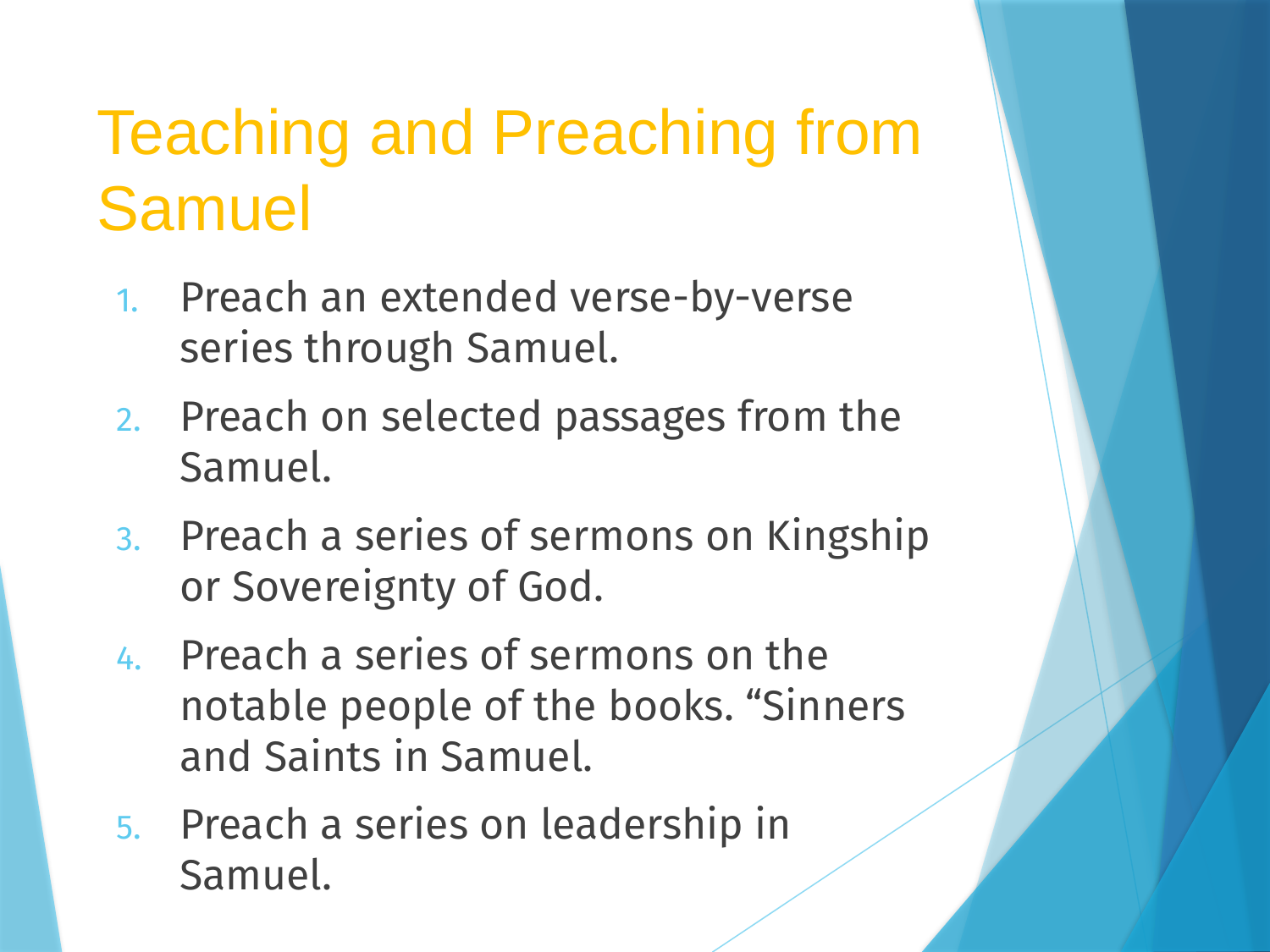

# Teaching and Preaching from Samuel
Preach an extended verse-by-verse series through Samuel.
Preach on selected passages from the Samuel.
Preach a series of sermons on Kingship or Sovereignty of God.
Preach a series of sermons on the notable people of the books. “Sinners and Saints in Samuel.
Preach a series on leadership in Samuel.